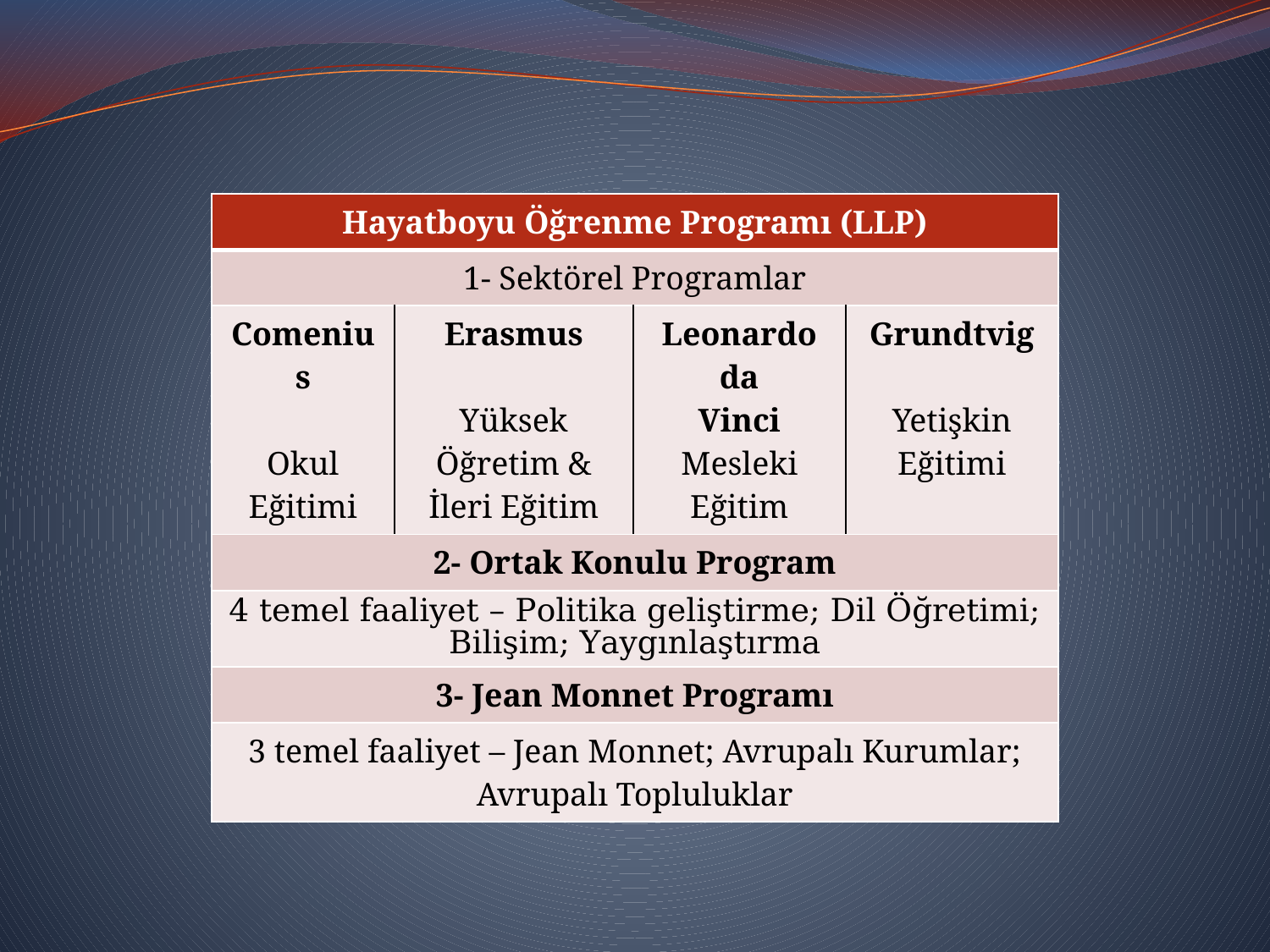

#
| Hayatboyu Öğrenme Programı (LLP) |  |  |  |
| --- | --- | --- | --- |
| 1- Sektörel Programlar |  |  |  |
| Comenius Okul Eğitimi | Erasmus Yüksek Öğretim & İleri Eğitim | Leonardo da Vinci Mesleki Eğitim | Grundtvig Yetişkin Eğitimi |
| 2- Ortak Konulu Program |  |  |  |
| 4 temel faaliyet – Politika geliştirme; Dil Öğretimi; Bilişim; Yaygınlaştırma |  |  |  |
| 3- Jean Monnet Programı |  |  |  |
| 3 temel faaliyet – Jean Monnet; Avrupalı Kurumlar; Avrupalı Topluluklar |  |  |  |